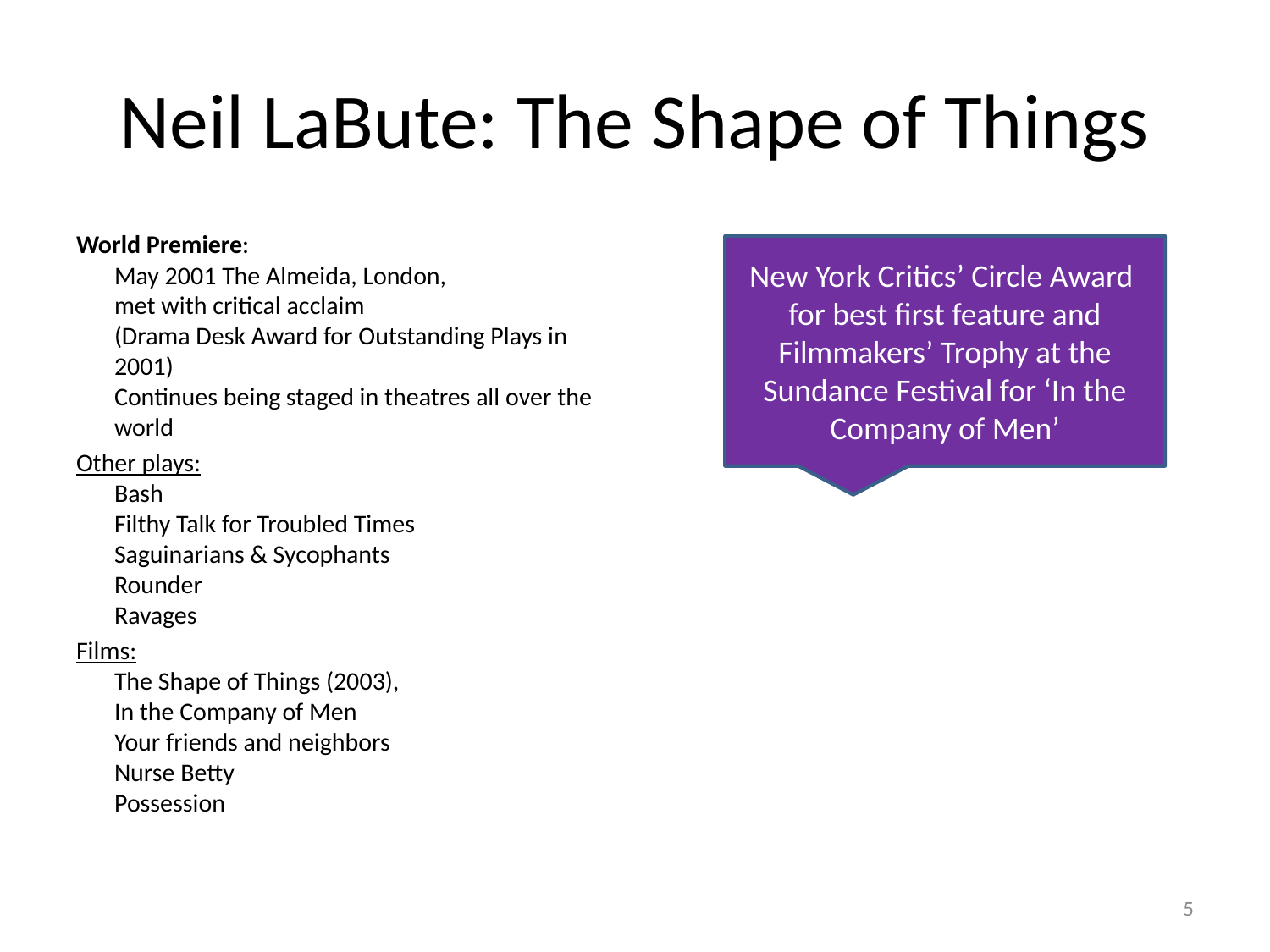

# Neil LaBute: The Shape of Things
World Premiere:
May 2001 The Almeida, London,
met with critical acclaim
(Drama Desk Award for Outstanding Plays in 2001)
Continues being staged in theatres all over the world
Other plays:
Bash
Filthy Talk for Troubled Times
Saguinarians & Sycophants
Rounder
Ravages
Films:
The Shape of Things (2003),
In the Company of Men
Your friends and neighbors
Nurse Betty
Possession

New York Critics’ Circle Award  for best first feature and Filmmakers’ Trophy at the Sundance Festival for ‘In the Company of Men’
5